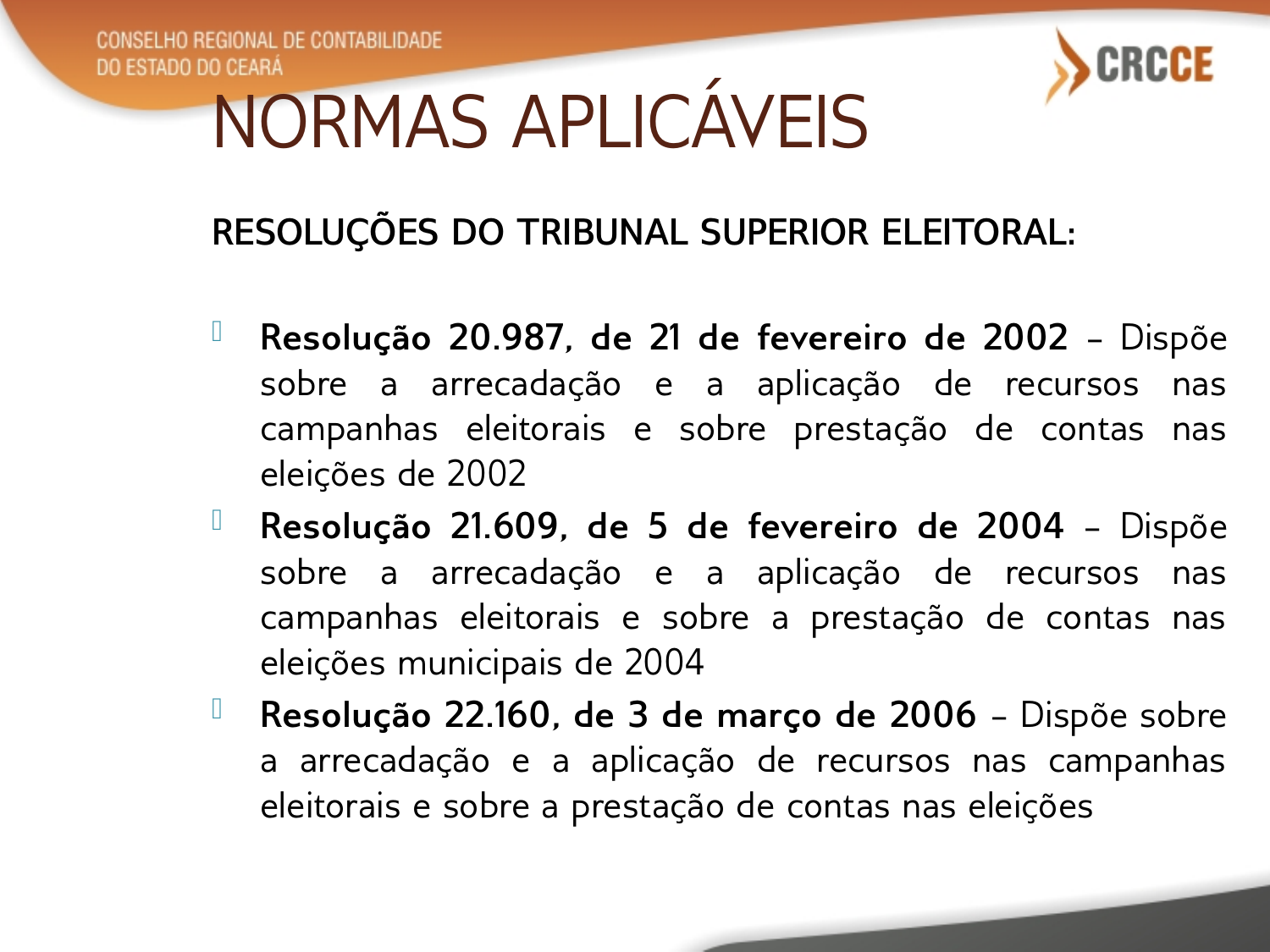

# NORMAS APLICÁVEIS
RESOLUÇÕES DO TRIBUNAL SUPERIOR ELEITORAL:

Resolução 20.987, de 21 de fevereiro de 2002 – Dispõe sobre a arrecadação e a aplicação de recursos nas campanhas eleitorais e sobre prestação de contas nas eleições de 2002
Resolução 21.609, de 5 de fevereiro de 2004 – Dispõe sobre a arrecadação e a aplicação de recursos nas campanhas eleitorais e sobre a prestação de contas nas eleições municipais de 2004
Resolução 22.160, de 3 de março de 2006 – Dispõe sobre a arrecadação e a aplicação de recursos nas campanhas eleitorais e sobre a prestação de contas nas eleições